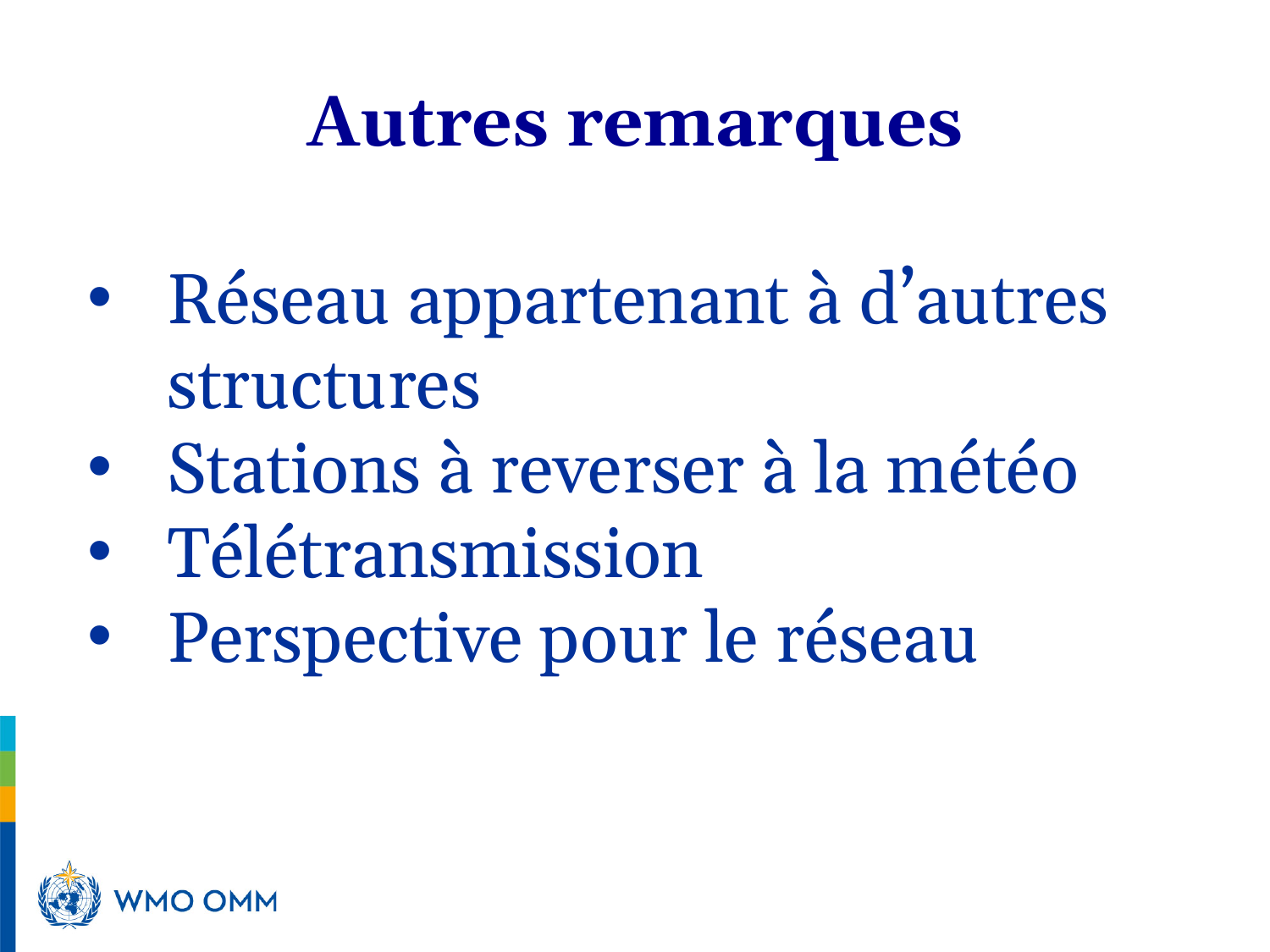

# Autres remarques
Réseau appartenant à d’autres structures
Stations à reverser à la météo
Télétransmission
Perspective pour le réseau